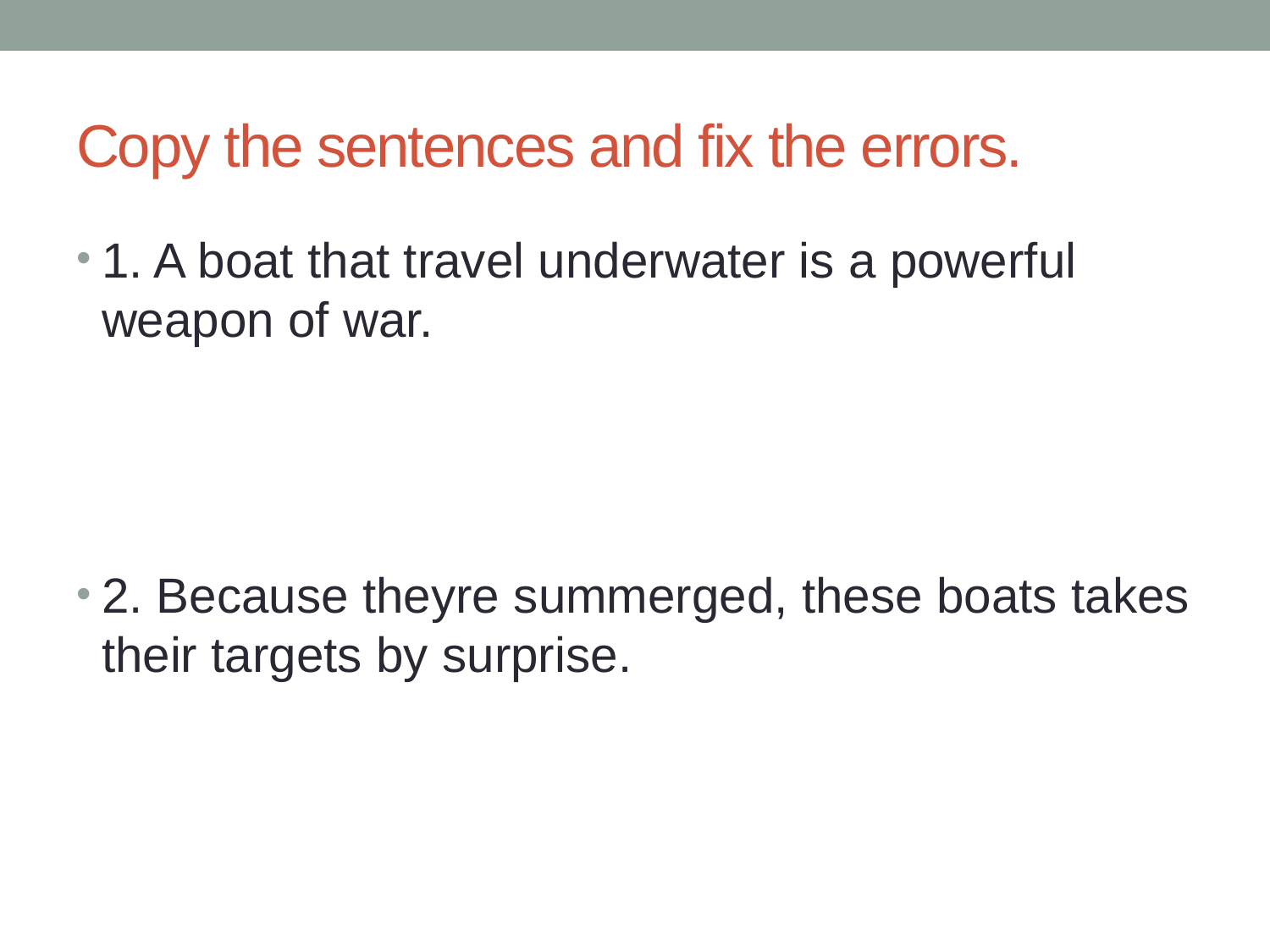

# Copy the sentences and fix the errors.
1. A boat that travel underwater is a powerful weapon of war.

2. Because theyre summerged, these boats takes their targets by surprise.